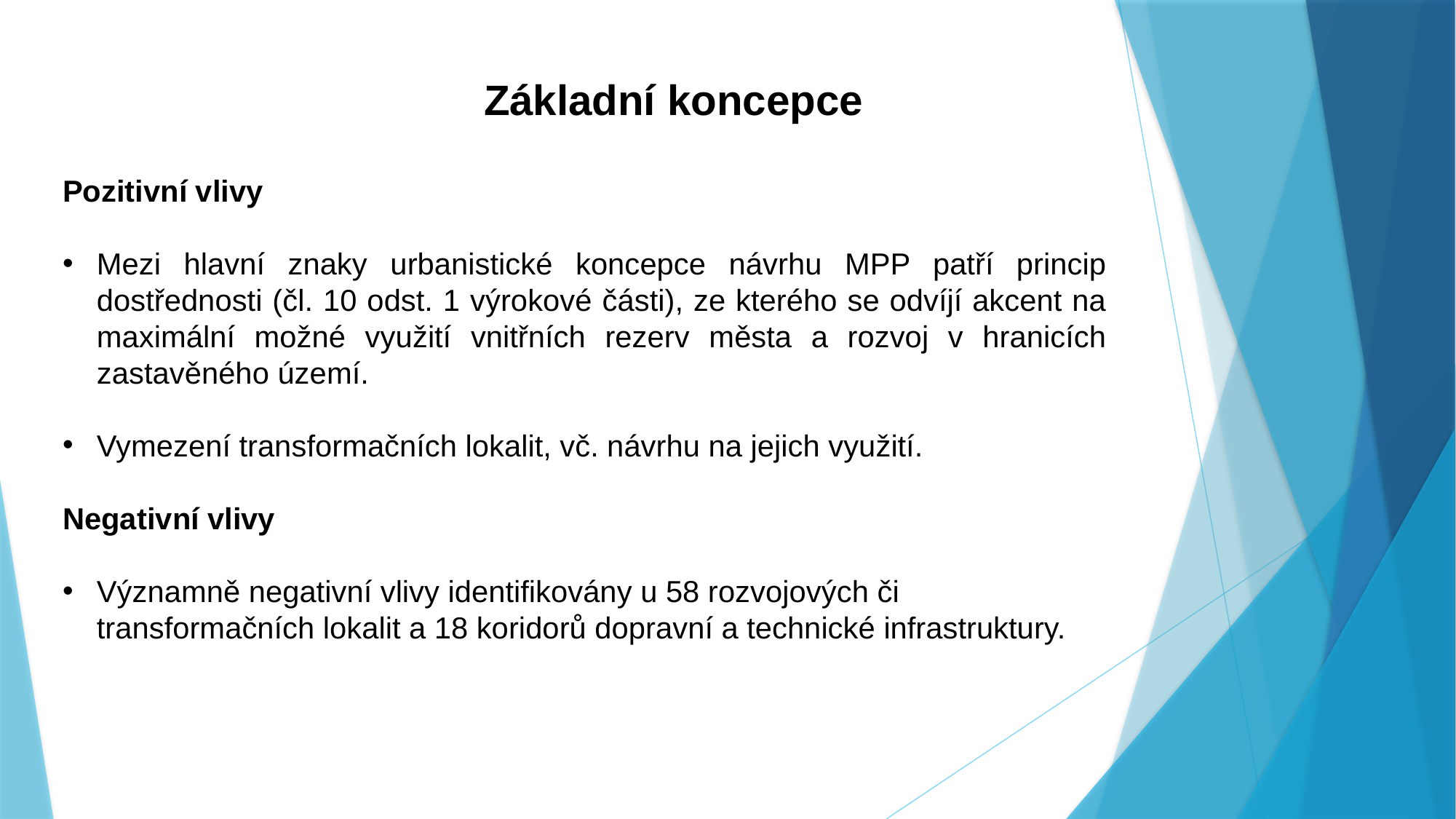

Základní koncepce
Pozitivní vlivy

Mezi hlavní znaky urbanistické koncepce návrhu MPP patří princip dostřednosti (čl. 10 odst. 1 výrokové části), ze kterého se odvíjí akcent na maximální možné využití vnitřních rezerv města a rozvoj v hranicích zastavěného území.

Vymezení transformačních lokalit, vč. návrhu na jejich využití.

Negativní vlivy

Významně negativní vlivy identifikovány u 58 rozvojových či transformačních lokalit a 18 koridorů dopravní a technické infrastruktury.